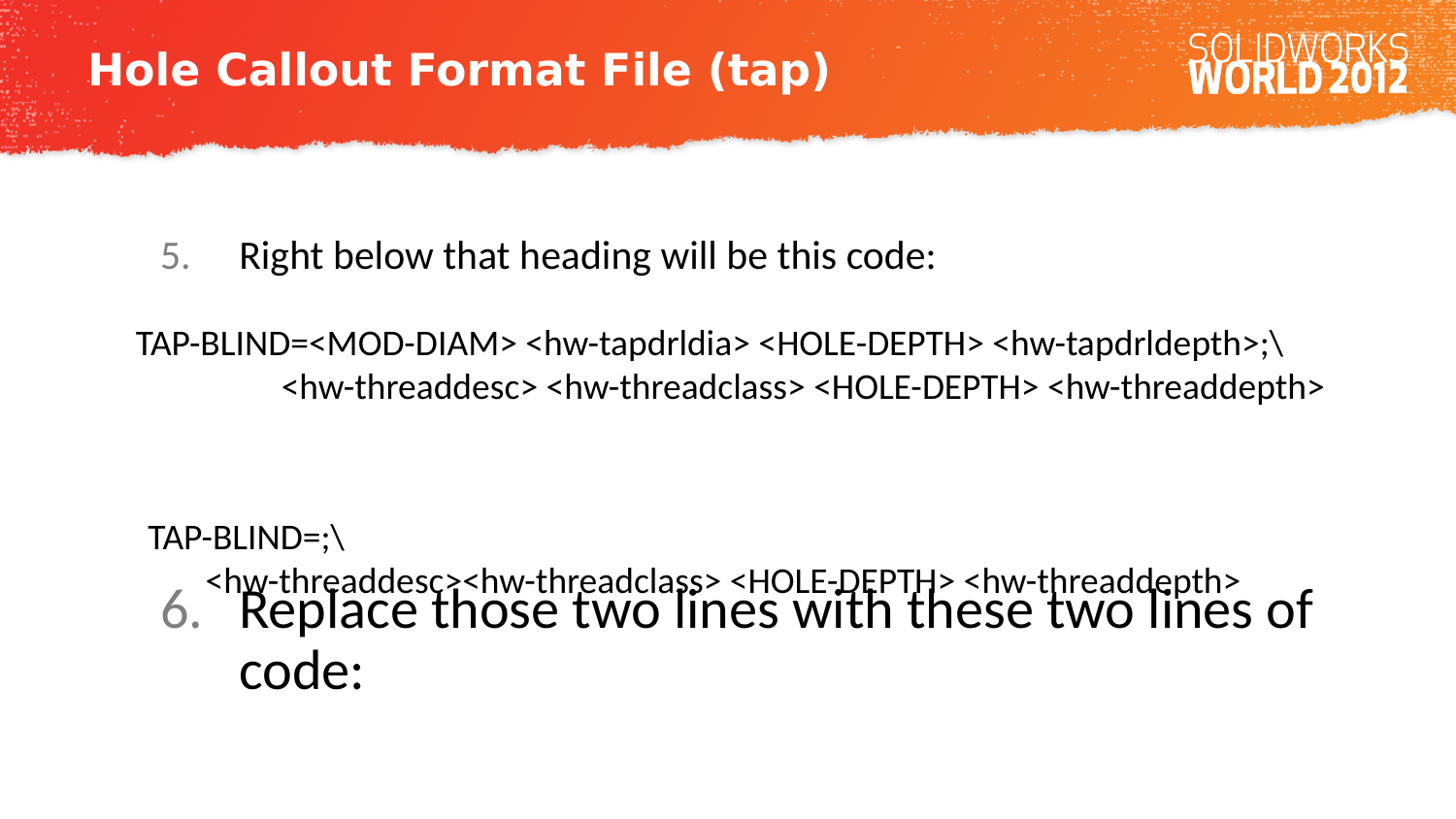

# Hole Callout Format File (tap)
Right below that heading will be this code:

Replace those two lines with these two lines of code:

Save calloutformat.txt.
TAP-BLIND=<MOD-DIAM> <hw-tapdrldia> <HOLE-DEPTH> <hw-tapdrldepth>;\
	<hw-threaddesc> <hw-threadclass> <HOLE-DEPTH> <hw-threaddepth>

TAP-BLIND=;\
       <hw-threaddesc><hw-threadclass> <HOLE-DEPTH> <hw-threaddepth>